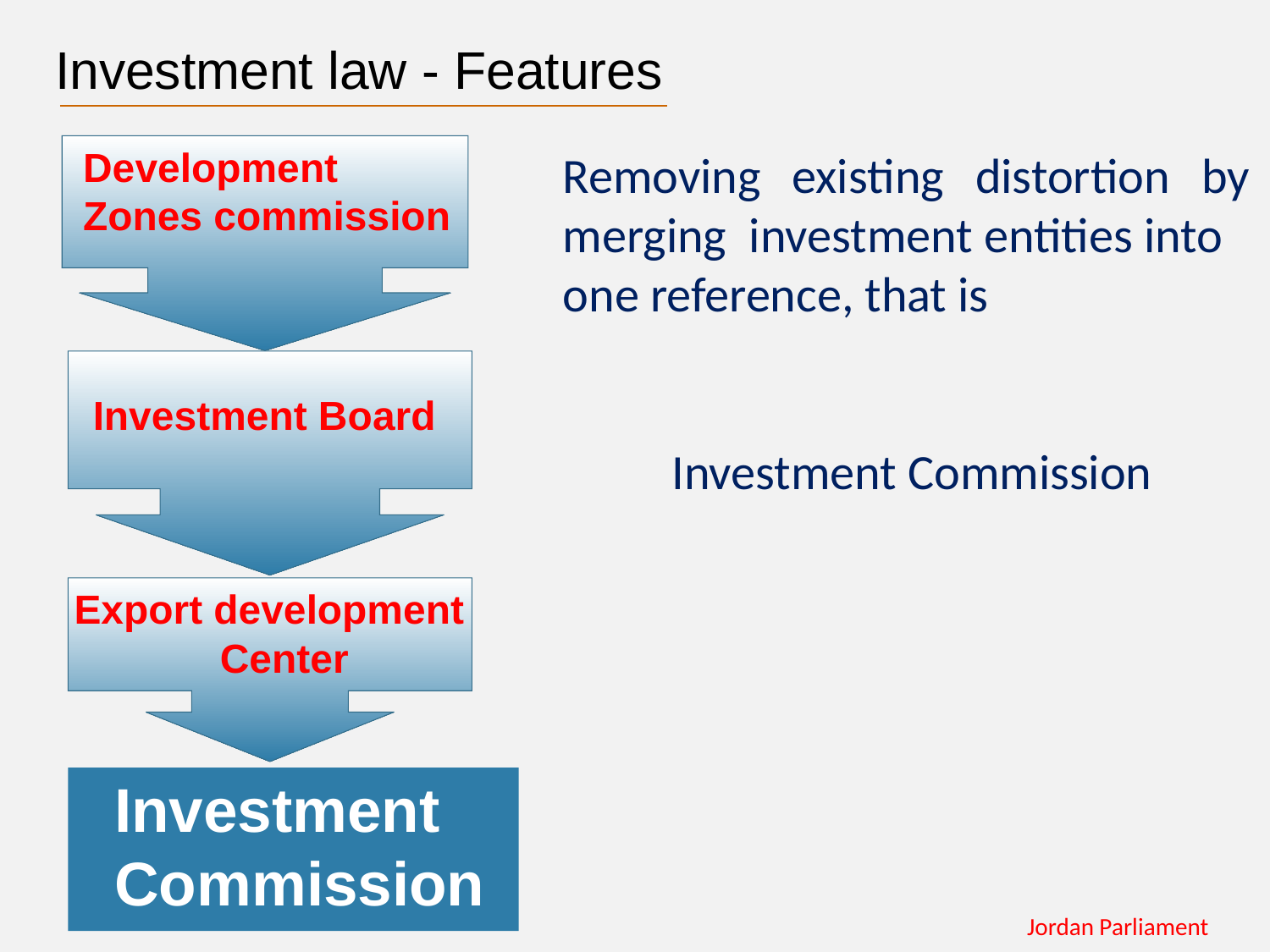

# Investment law - Features

Removing existing distortion by merging  investment entities into
one reference, that is

 Investment Commission
Development Zones commission

Investment Board

Export development
             Center

Investment Commission
Jordan Parliament